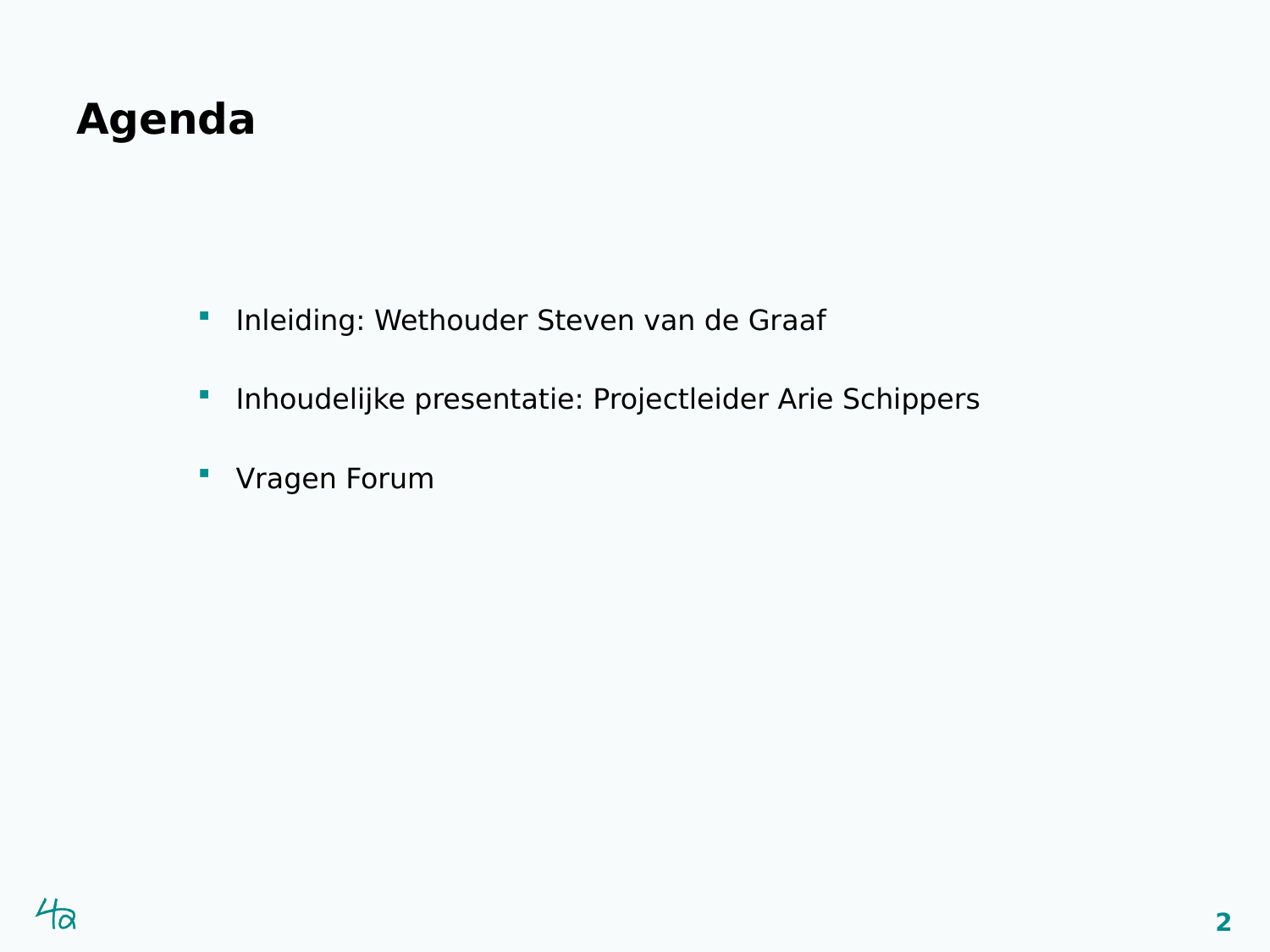

# Agenda
Inleiding: Wethouder Steven van de Graaf

Inhoudelijke presentatie: Projectleider Arie Schippers

Vragen Forum
2